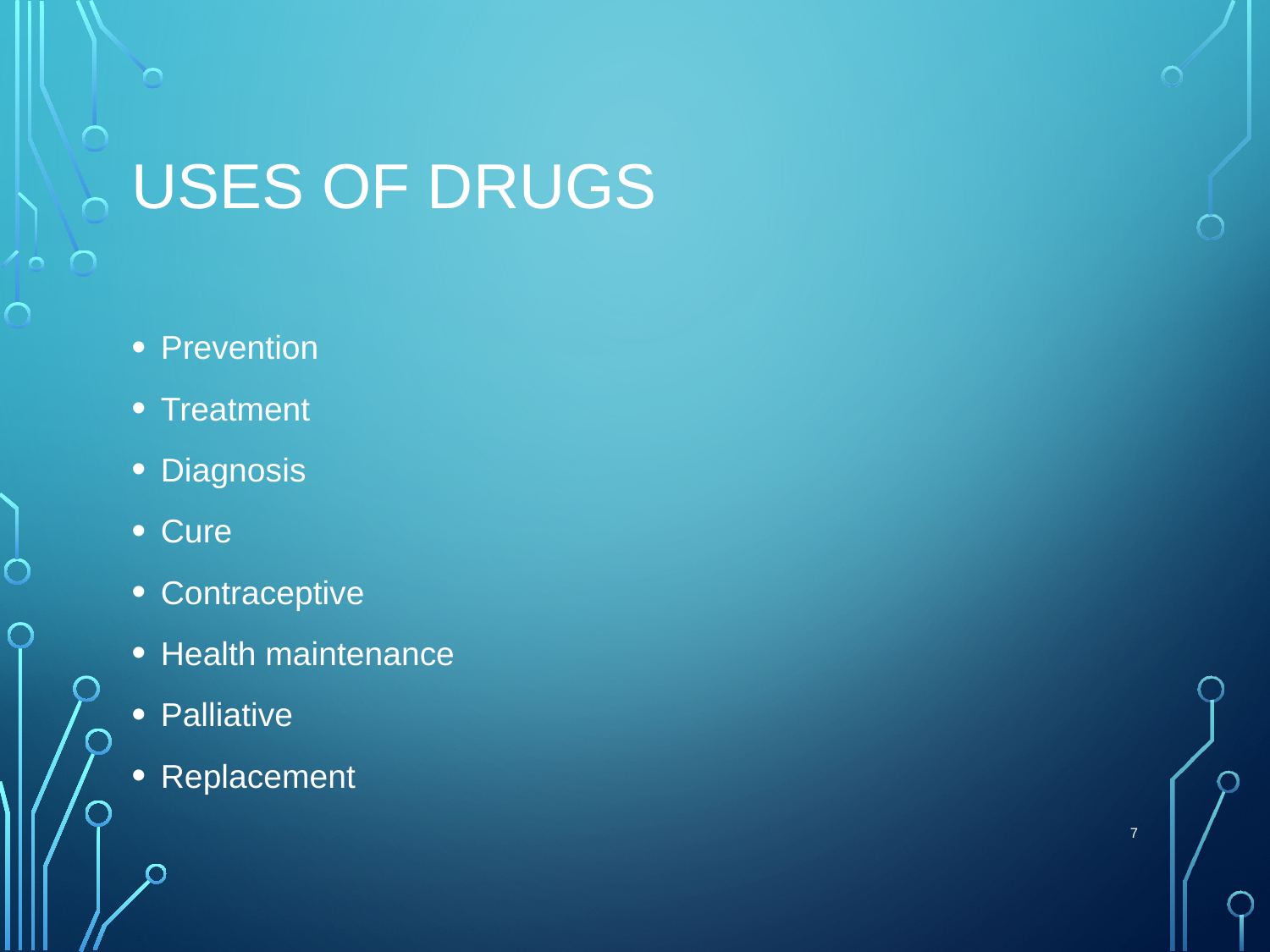

# Uses of Drugs
Prevention
Treatment
Diagnosis
Cure
Contraceptive
Health maintenance
Palliative
Replacement
 7